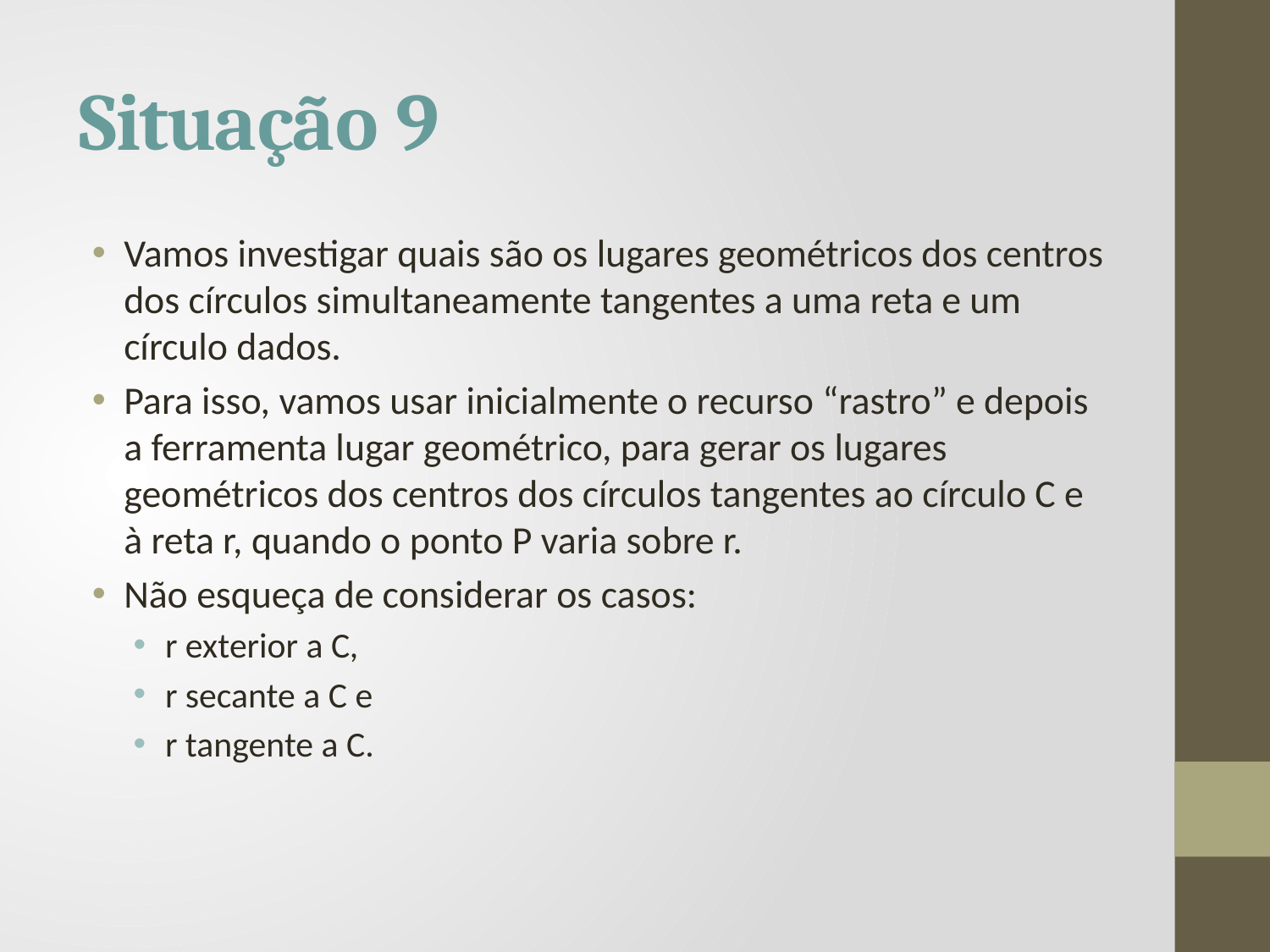

# Situação 9
Vamos investigar quais são os lugares geométricos dos centros dos círculos simultaneamente tangentes a uma reta e um círculo dados.
Para isso, vamos usar inicialmente o recurso “rastro” e depois a ferramenta lugar geométrico, para gerar os lugares geométricos dos centros dos círculos tangentes ao círculo C e à reta r, quando o ponto P varia sobre r.
Não esqueça de considerar os casos:
r exterior a C,
r secante a C e
r tangente a C.